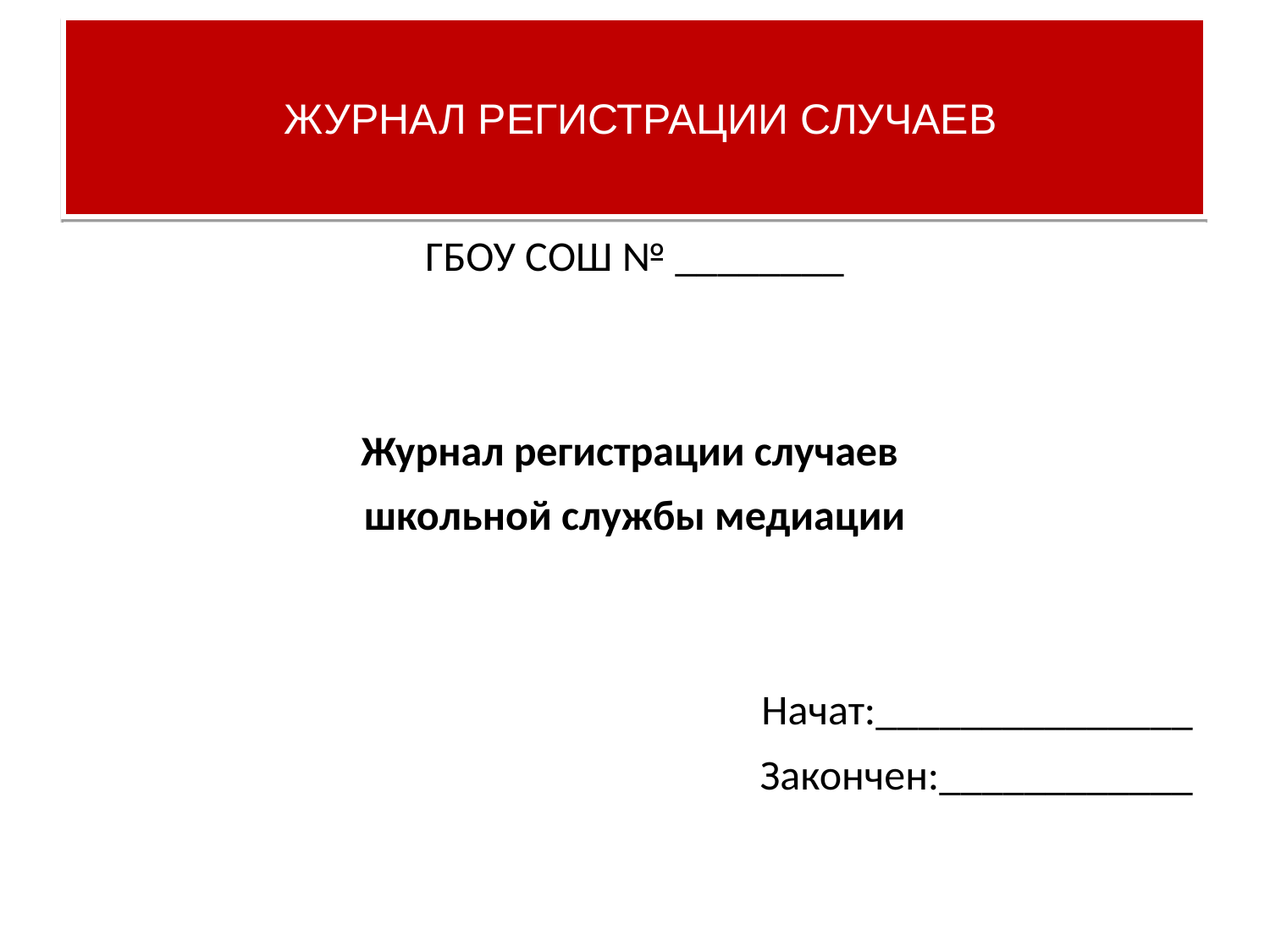

# ЖУРНАЛ РЕГИСТРАЦИИ СЛУЧАЕВ
ГБОУ СОШ № ________

Журнал регистрации случаев
школьной службы медиации

Начат:_______________
Закончен:____________